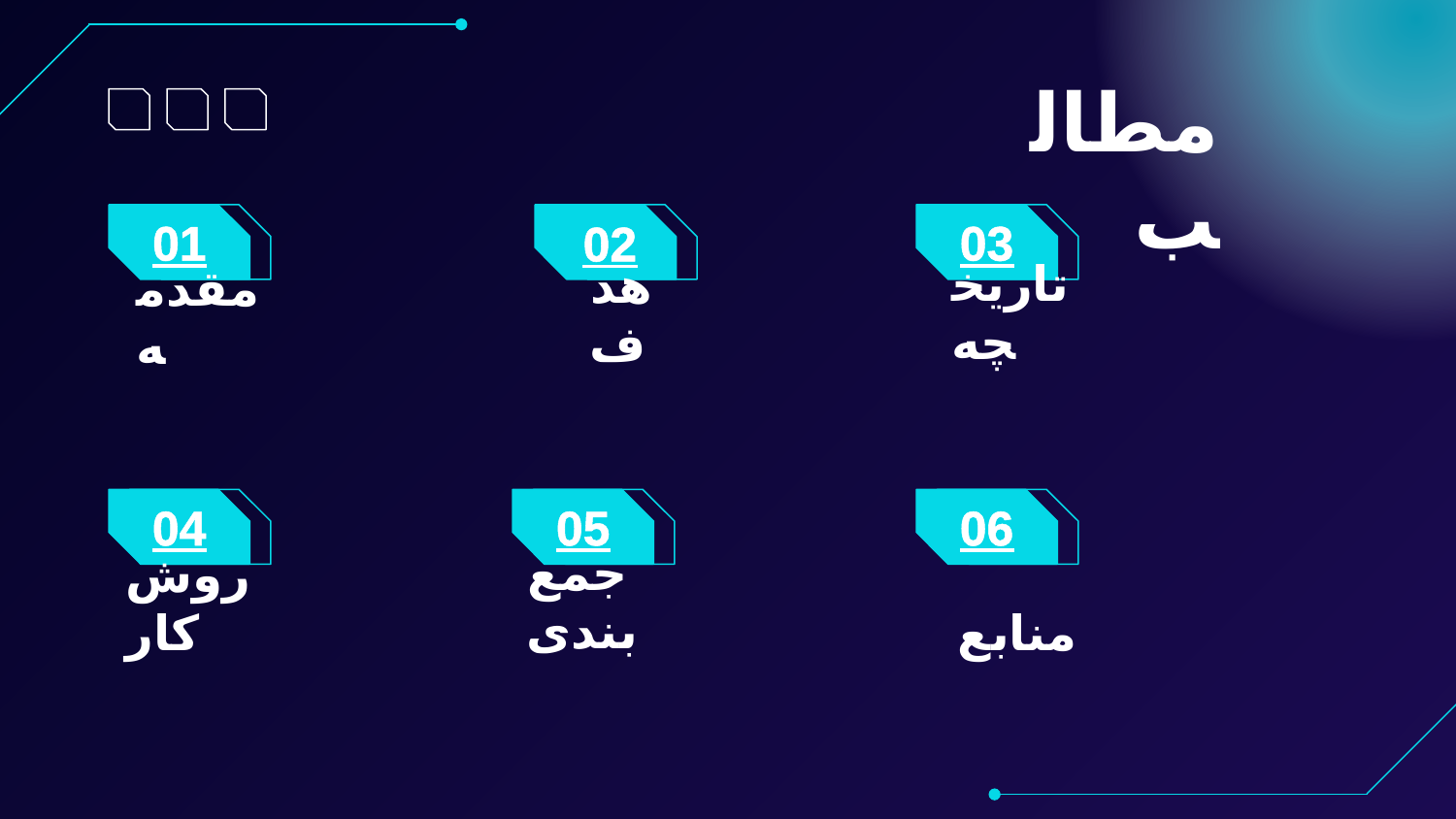

مطالب

# 01
03
02

هدف
تاریخچه
مقدمه
05
06
04

جمع بندی
روش کار
منابع